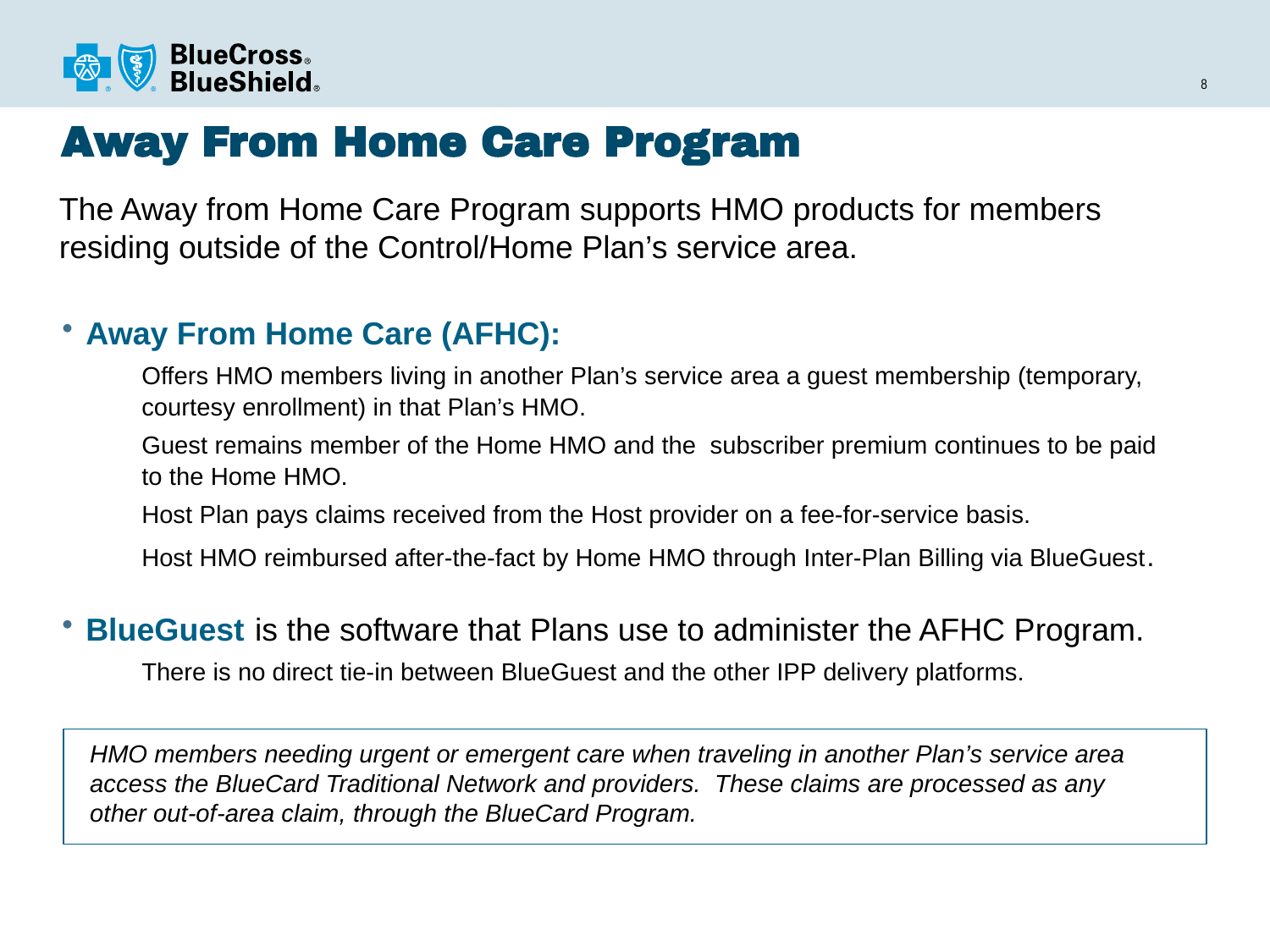

# Away From Home Care Program
The Away from Home Care Program supports HMO products for members residing outside of the Control/Home Plan’s service area.

Away From Home Care (AFHC):
Offers HMO members living in another Plan’s service area a guest membership (temporary, courtesy enrollment) in that Plan’s HMO.
Guest remains member of the Home HMO and the  subscriber premium continues to be paid to the Home HMO.
Host Plan pays claims received from the Host provider on a fee-for-service basis.
Host HMO reimbursed after-the-fact by Home HMO through Inter-Plan Billing via BlueGuest.

BlueGuest is the software that Plans use to administer the AFHC Program.
There is no direct tie-in between BlueGuest and the other IPP delivery platforms.

HMO members needing urgent or emergent care when traveling in another Plan’s service area access the BlueCard Traditional Network and providers.  These claims are processed as any other out-of-area claim, through the BlueCard Program.